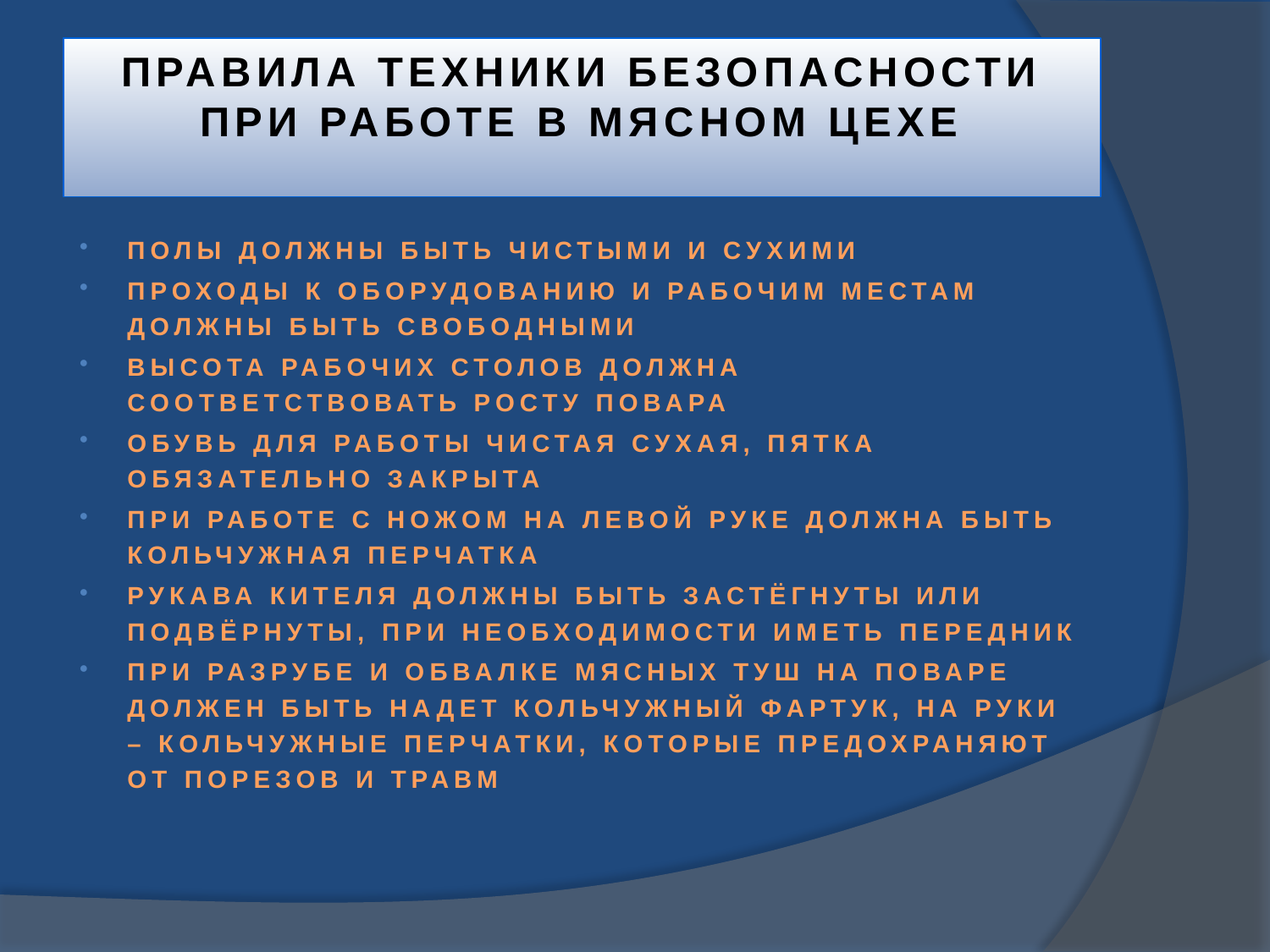

# ПРАВИЛА ТЕХНИКИ БЕЗОПАСНОСТИ ПРИ РАБОТЕ В МЯСНОМ ЦЕХЕ
ПОЛЫ ДОЛЖНЫ БЫТЬ ЧИСТЫМИ И СУХИМИ
ПРОХОДЫ К ОБОРУДОВАНИЮ И РАБОЧИМ МЕСТАМ ДОЛЖНЫ БЫТЬ СВОБОДНЫМИ
ВЫСОТА РАБОЧИХ СТОЛОВ ДОЛЖНА СООТВЕТСТВОВАТЬ РОСТУ ПОВАРА
ОБУВЬ ДЛЯ РАБОТЫ ЧИСТАЯ СУХАЯ, ПЯТКА ОБЯЗАТЕЛЬНО ЗАКРЫТА
ПРИ РАБОТЕ С НОЖОМ НА ЛЕВОЙ РУКЕ ДОЛЖНА БЫТЬ КОЛЬЧУЖНАЯ ПЕРЧАТКА
РУКАВА КИТЕЛЯ ДОЛЖНЫ БЫТЬ ЗАСТЁГНУТЫ ИЛИ ПОДВЁРНУТЫ, ПРИ НЕОБХОДИМОСТИ ИМЕТЬ ПЕРЕДНИК
ПРИ РАЗРУБЕ И ОБВАЛКЕ МЯСНЫХ ТУШ НА ПОВАРЕ ДОЛЖЕН БЫТЬ НАДЕТ КОЛЬЧУЖНЫЙ ФАРТУК, НА РУКИ – КОЛЬЧУЖНЫЕ ПЕРЧАТКИ, КОТОРЫЕ ПРЕДОХРАНЯЮТ ОТ ПОРЕЗОВ И ТРАВМ